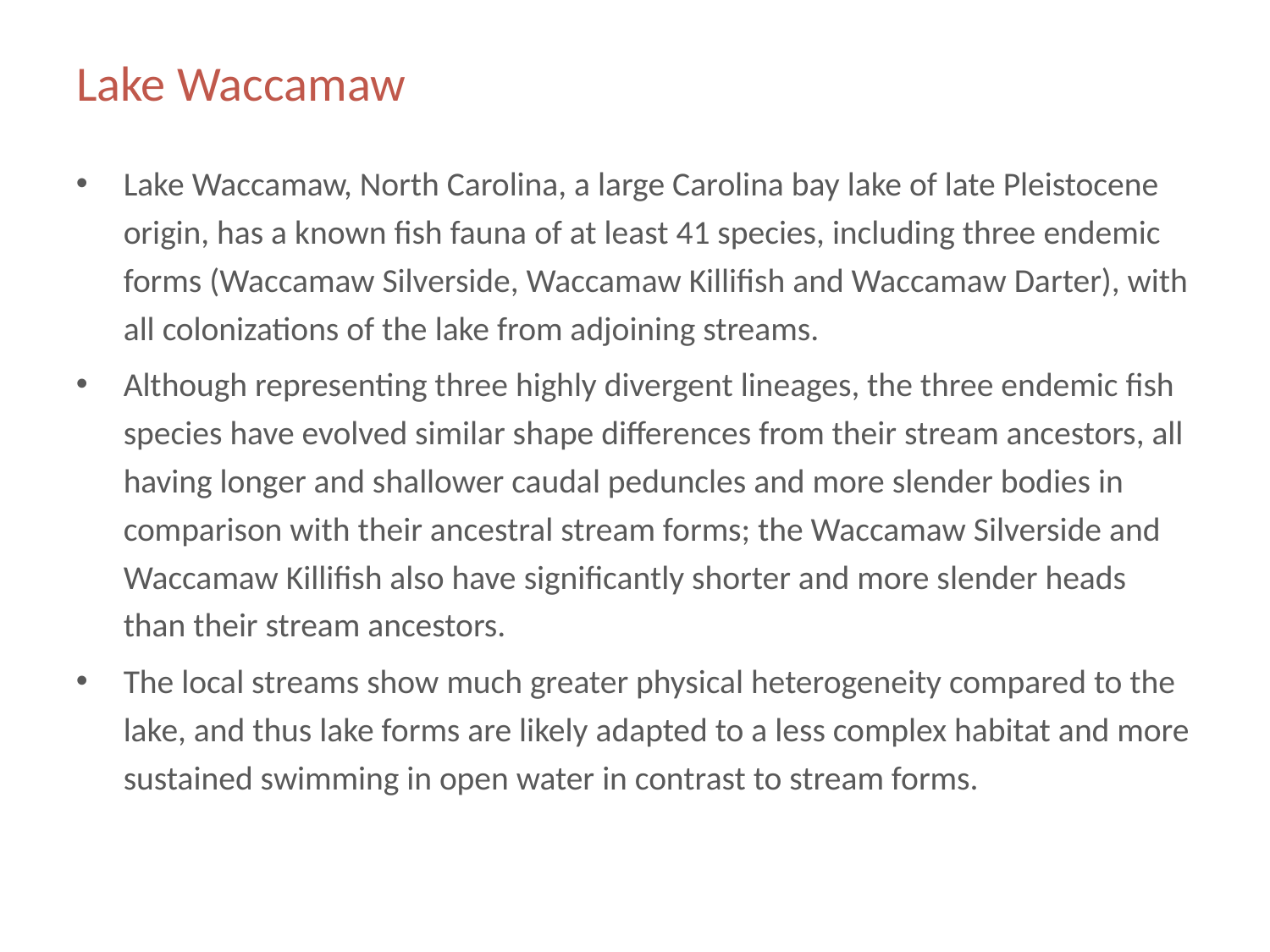

# Lake Waccamaw
Lake Waccamaw, North Carolina, a large Carolina bay lake of late Pleistocene origin, has a known fish fauna of at least 41 species, including three endemic forms (Waccamaw Silverside, Waccamaw Killifish and Waccamaw Darter), with all colonizations of the lake from adjoining streams.
Although representing three highly divergent lineages, the three endemic fish species have evolved similar shape differences from their stream ancestors, all having longer and shallower caudal peduncles and more slender bodies in comparison with their ancestral stream forms; the Waccamaw Silverside and Waccamaw Killifish also have significantly shorter and more slender heads than their stream ancestors.
The local streams show much greater physical heterogeneity compared to the lake, and thus lake forms are likely adapted to a less complex habitat and more sustained swimming in open water in contrast to stream forms.